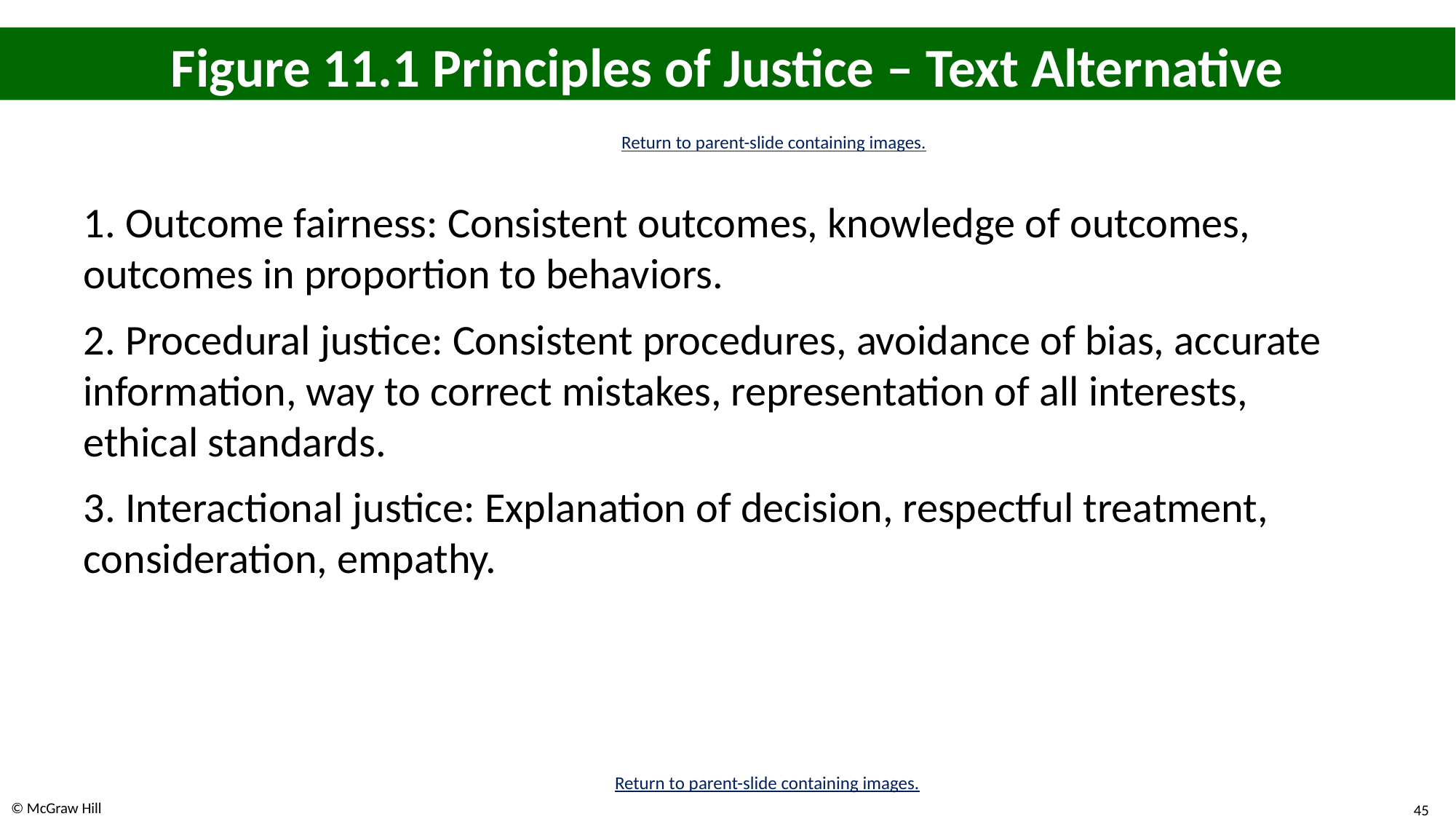

# Figure 11.1 Principles of Justice – Text Alternative
Return to parent-slide containing images.
1. Outcome fairness: Consistent outcomes, knowledge of outcomes, outcomes in proportion to behaviors.
2. Procedural justice: Consistent procedures, avoidance of bias, accurate information, way to correct mistakes, representation of all interests, ethical standards.
3. Interactional justice: Explanation of decision, respectful treatment, consideration, empathy.
Return to parent-slide containing images.